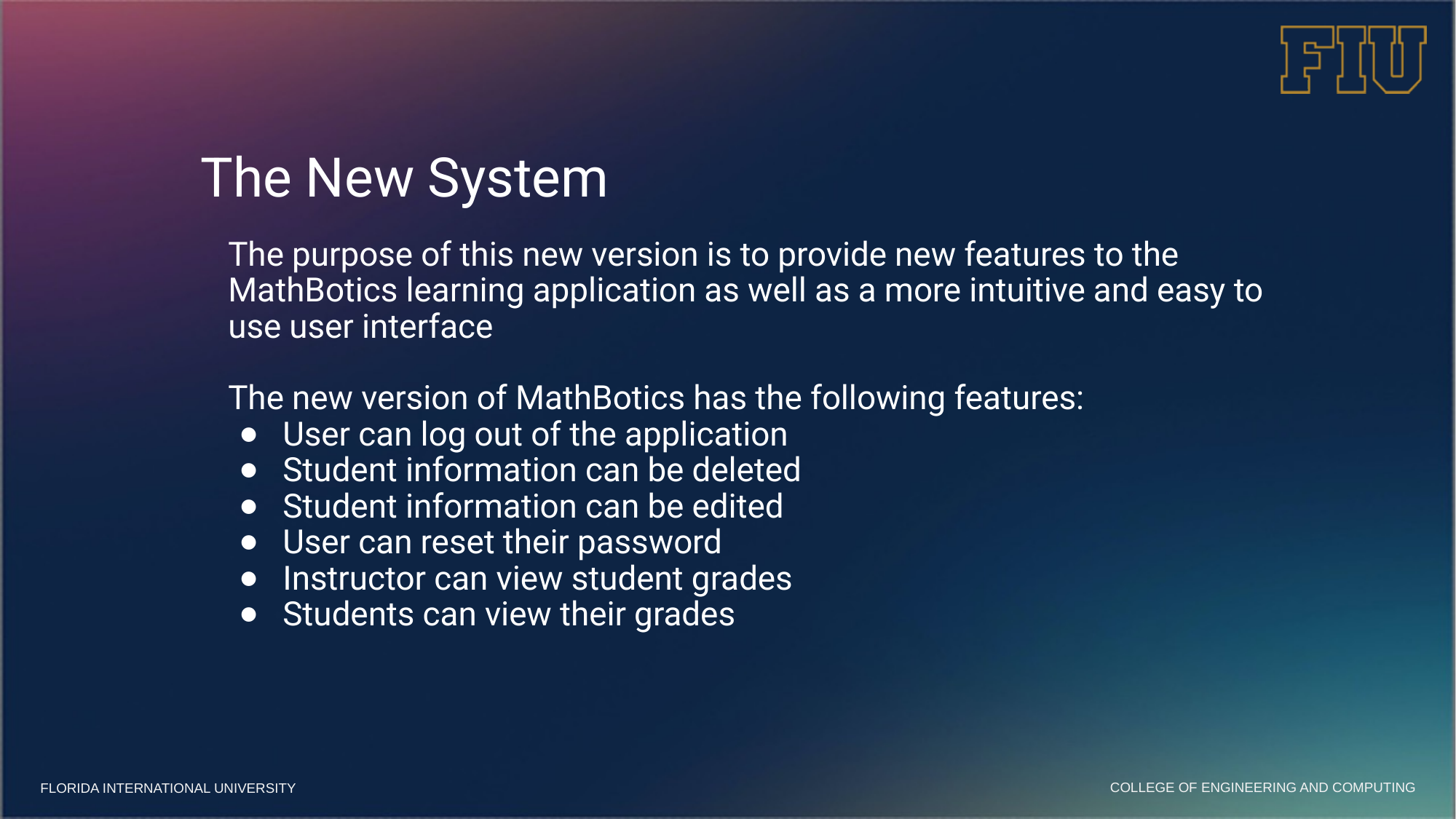

# The New System
The purpose of this new version is to provide new features to the MathBotics learning application as well as a more intuitive and easy to use user interface

The new version of MathBotics has the following features:
User can log out of the application
Student information can be deleted
Student information can be edited
User can reset their password
Instructor can view student grades
Students can view their grades